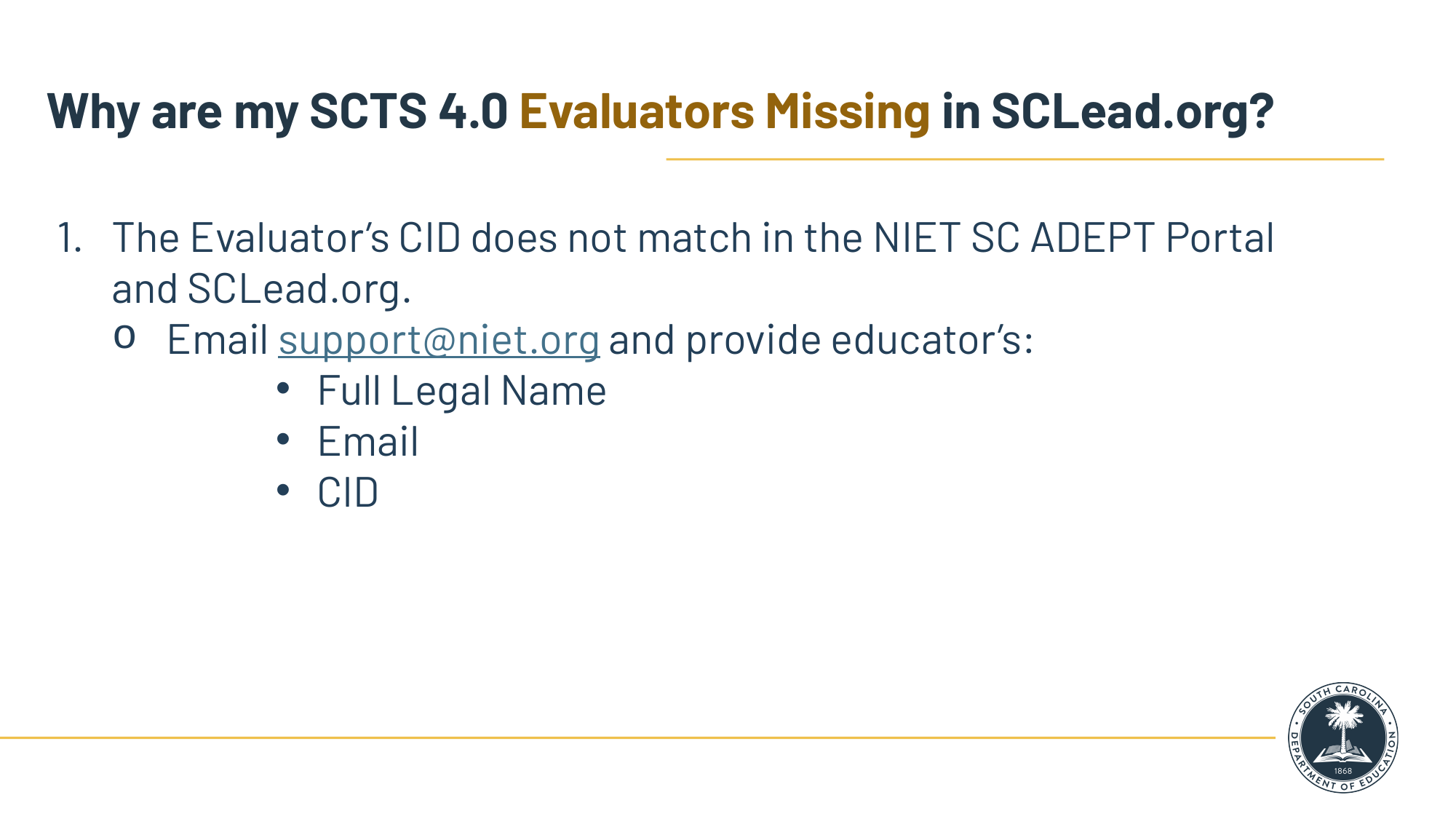

Why are my SCTS 4.0 Evaluators Missing in SCLead.org?

The Evaluator’s CID does not match in the NIET SC ADEPT Portal and SCLead.org.
Email support@niet.org and provide educator’s:​
Full Legal Name​
Email ​
CID​